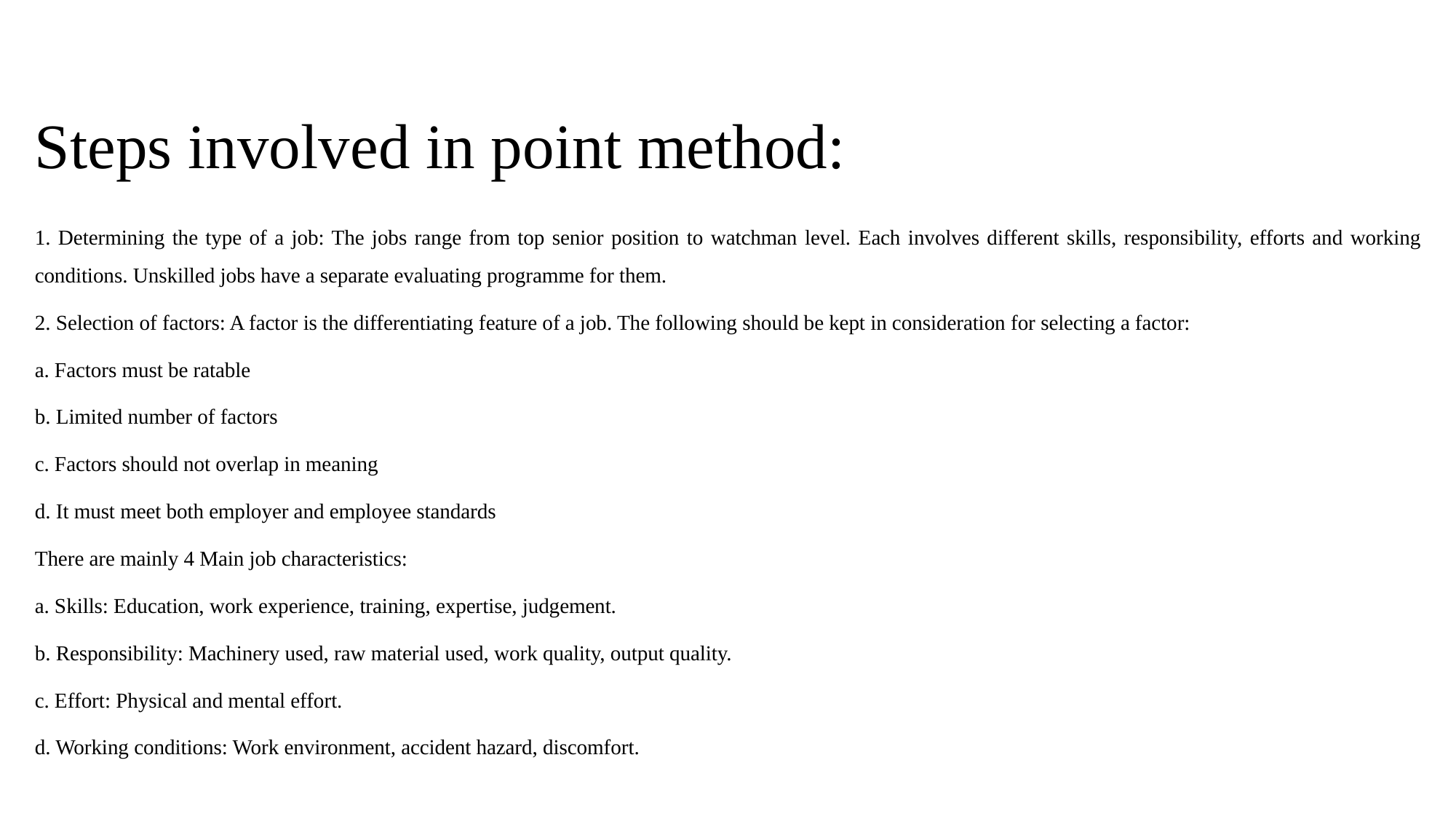

# Steps involved in point method:
1. Determining the type of a job: The jobs range from top senior position to watchman level. Each involves different skills, responsibility, efforts and working conditions. Unskilled jobs have a separate evaluating programme for them.
2. Selection of factors: A factor is the differentiating feature of a job. The following should be kept in consideration for selecting a factor:
a. Factors must be ratable
b. Limited number of factors
c. Factors should not overlap in meaning
d. It must meet both employer and employee standards
There are mainly 4 Main job characteristics:
a. Skills: Education, work experience, training, expertise, judgement.
b. Responsibility: Machinery used, raw material used, work quality, output quality.
c. Effort: Physical and mental effort.
d. Working conditions: Work environment, accident hazard, discomfort.